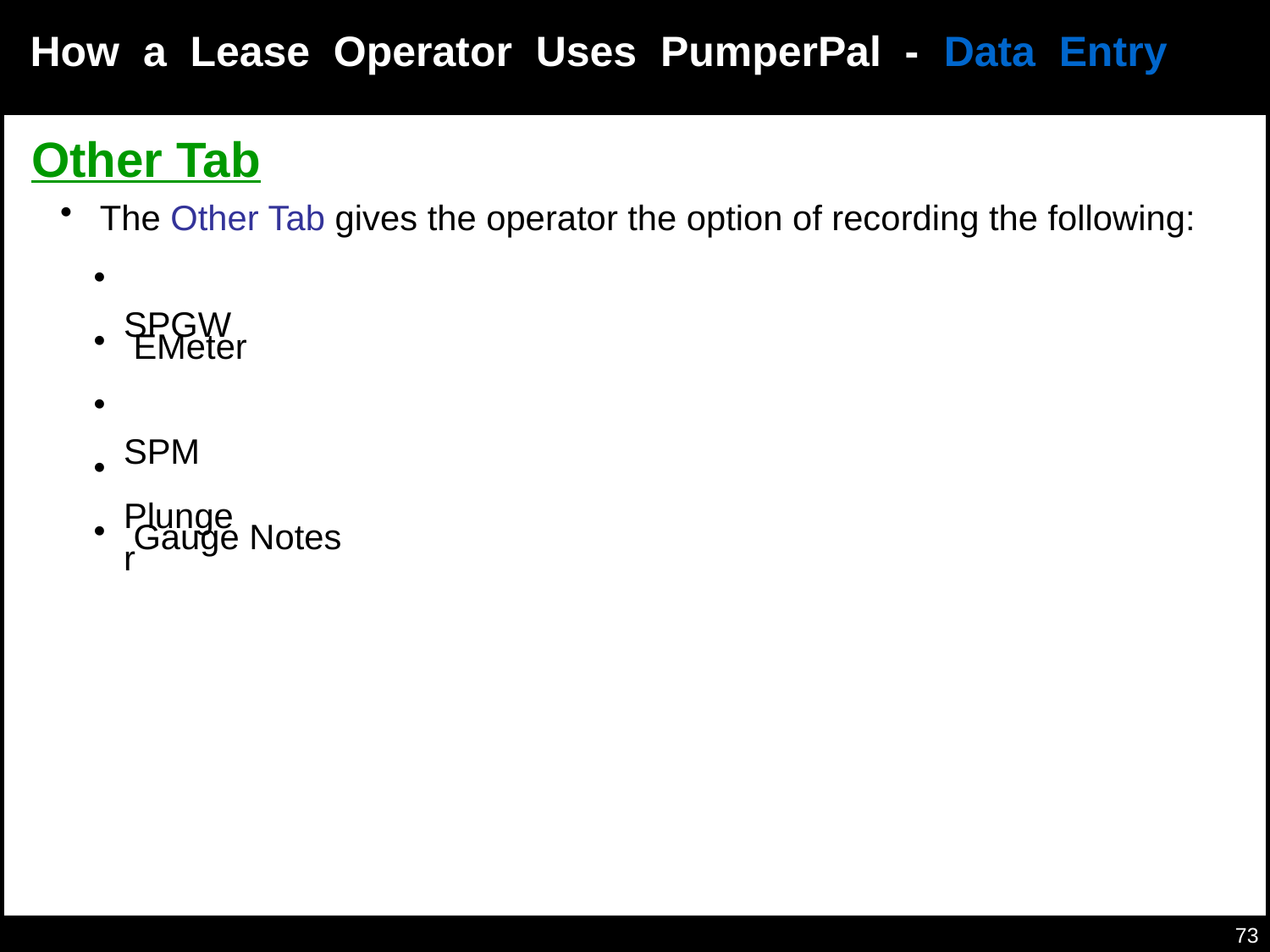

Other
How  a  Lease  Operator  Uses  PumperPal  -  Data  Entry
Other Tab
 The Other Tab gives the operator the option of recording the following:
 SPGW
 EMeter
 SPM
 Plunger
 Gauge Notes